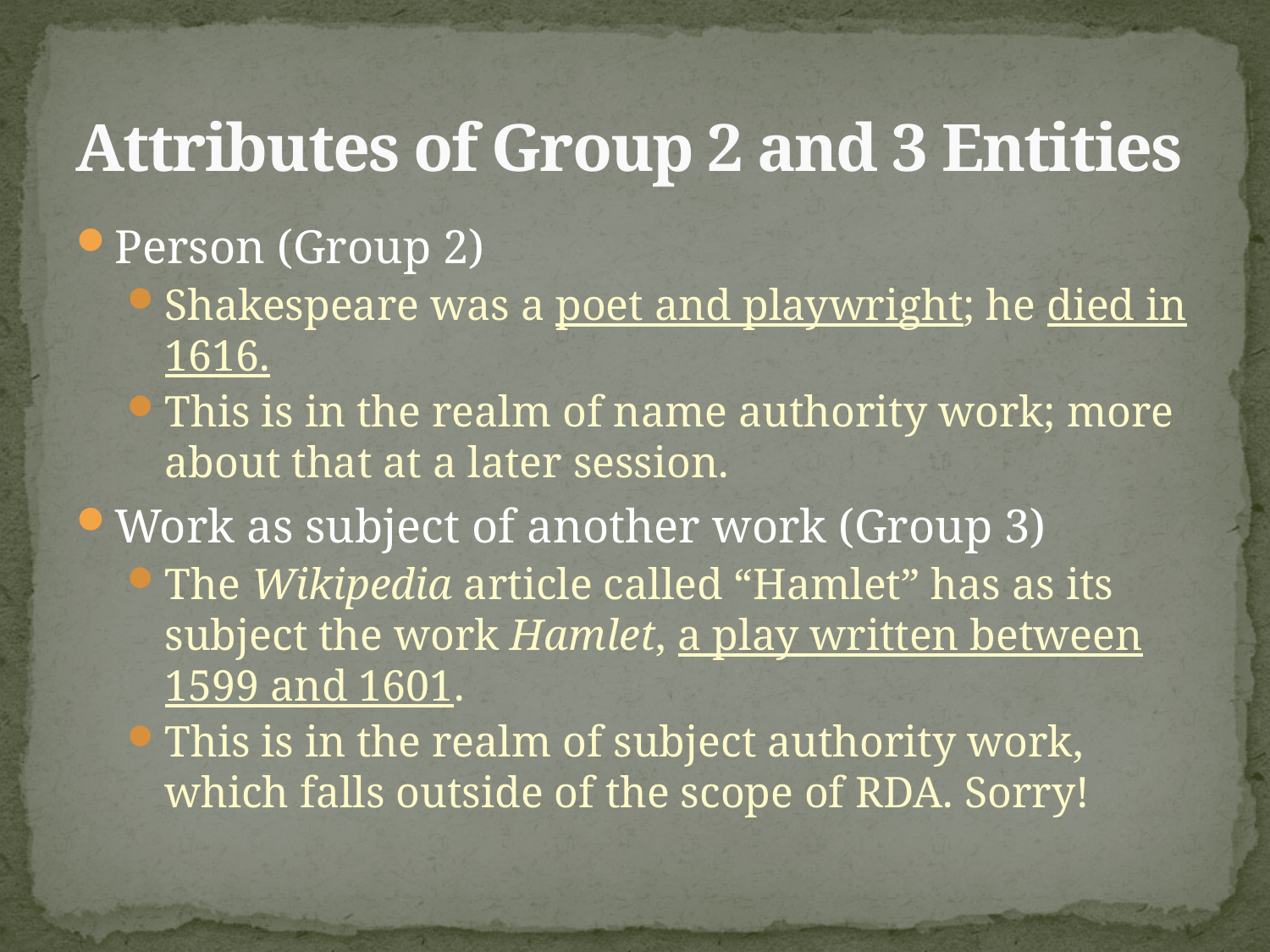

# Attributes of Group 2 and 3 Entities
Person (Group 2)
Shakespeare was a poet and playwright; he died in 1616.
This is in the realm of name authority work; more about that at a later session.
Work as subject of another work (Group 3)
The Wikipedia article called “Hamlet” has as its subject the work Hamlet, a play written between 1599 and 1601.
This is in the realm of subject authority work, which falls outside of the scope of RDA. Sorry!